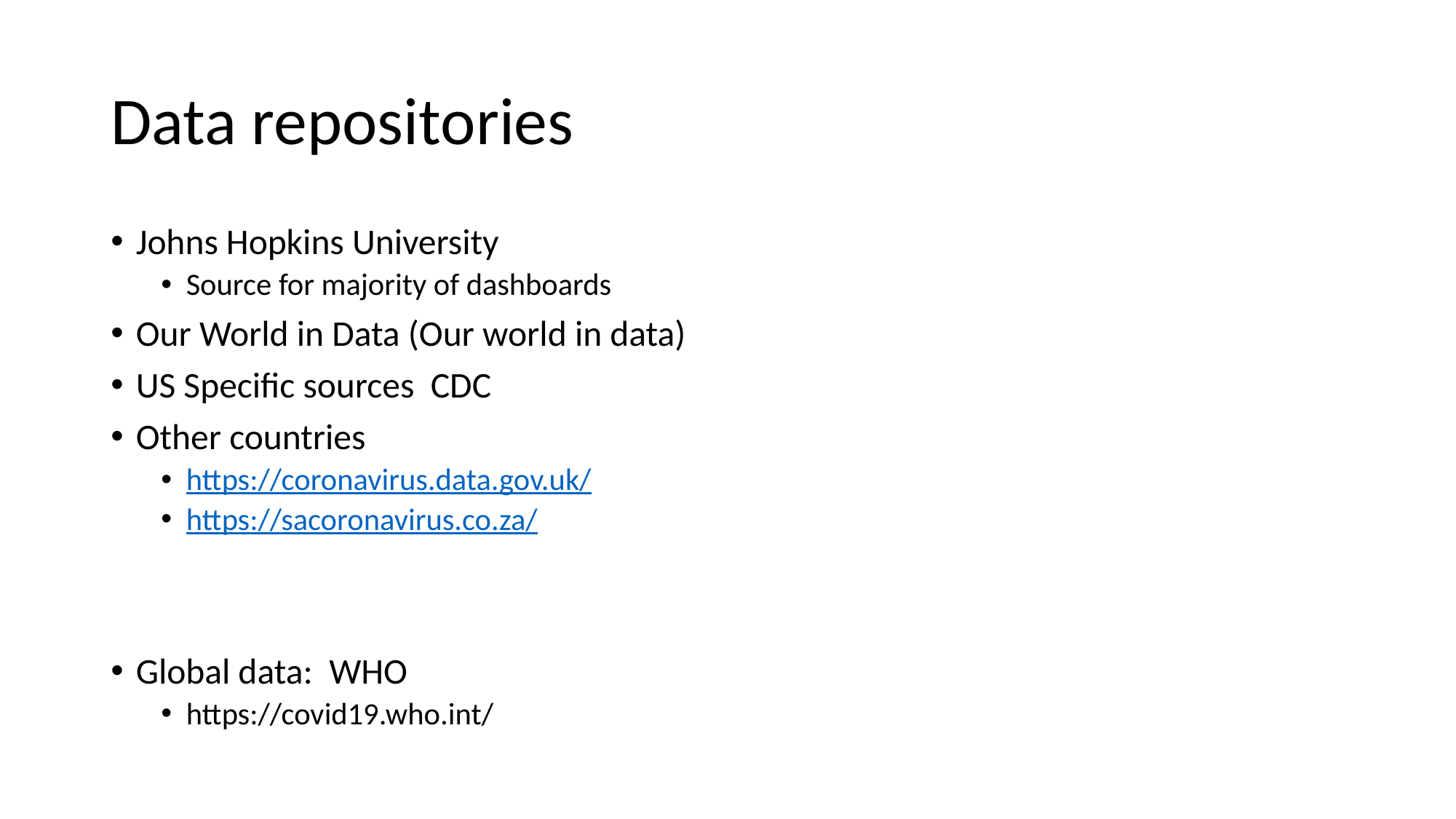

# Data repositories
Johns Hopkins University
Source for majority of dashboards
Our World in Data (Our world in data)
US Specific sources  CDC
Other countries
https://coronavirus.data.gov.uk/
https://sacoronavirus.co.za/

Global data:  WHO
https://covid19.who.int/